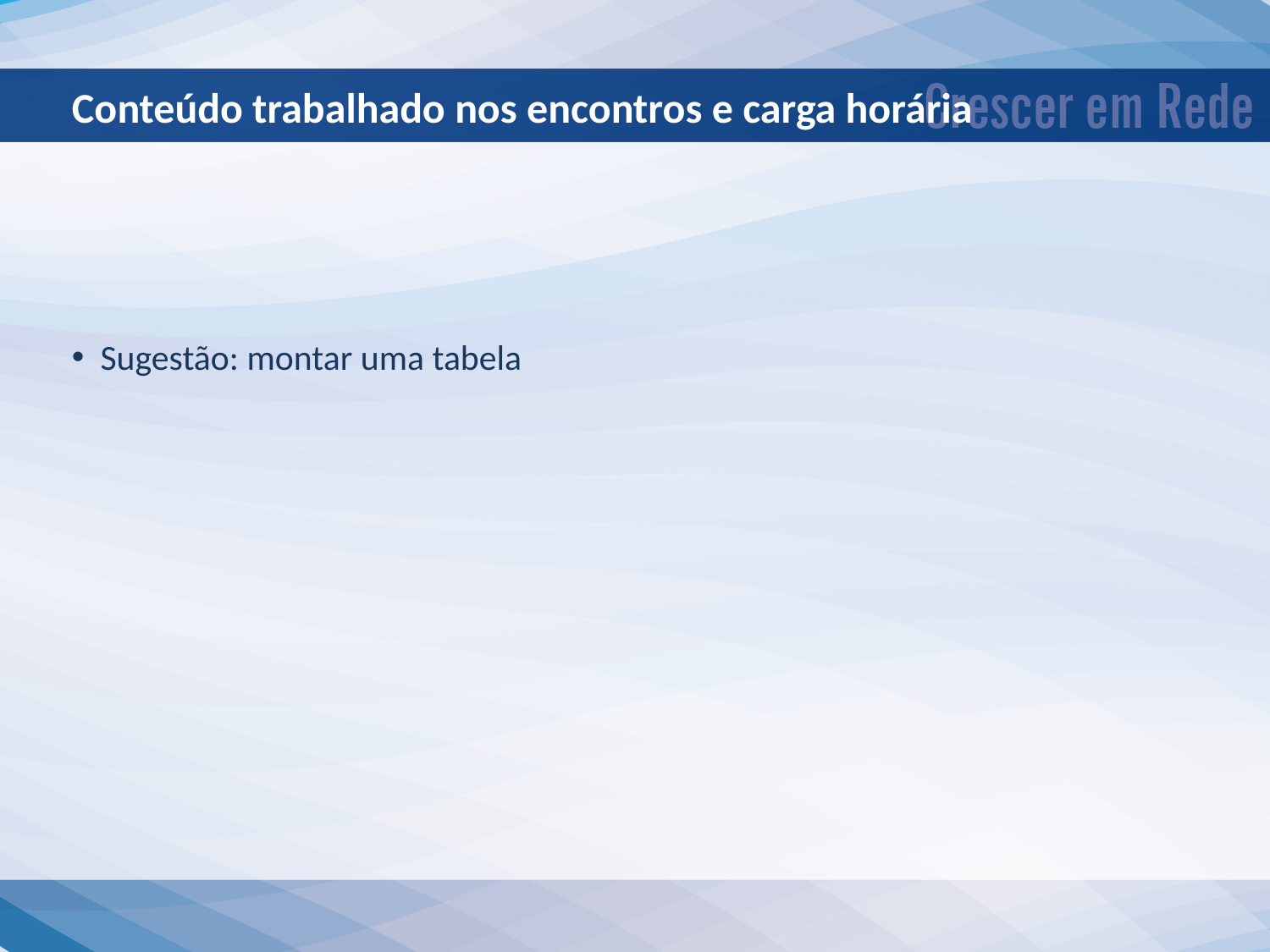

Conteúdo trabalhado nos encontros e carga horária
  Sugestão: montar uma tabela